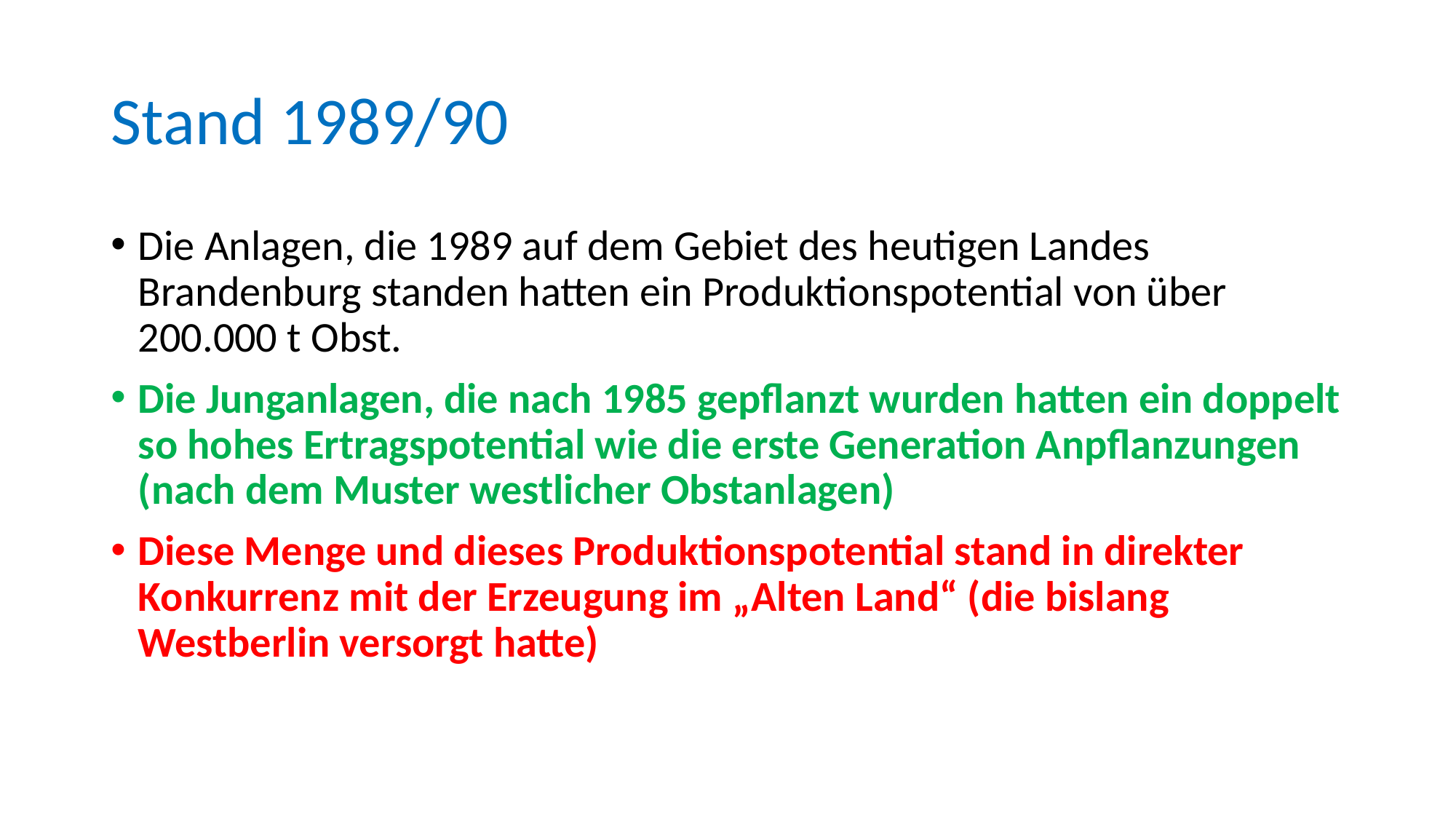

# Stand 1989/90
Die Anlagen, die 1989 auf dem Gebiet des heutigen Landes Brandenburg standen hatten ein Produktionspotential von über 200.000 t Obst.
Die Junganlagen, die nach 1985 gepflanzt wurden hatten ein doppelt so hohes Ertragspotential wie die erste Generation Anpflanzungen (nach dem Muster westlicher Obstanlagen)
Diese Menge und dieses Produktionspotential stand in direkter Konkurrenz mit der Erzeugung im „Alten Land“ (die bislang Westberlin versorgt hatte)